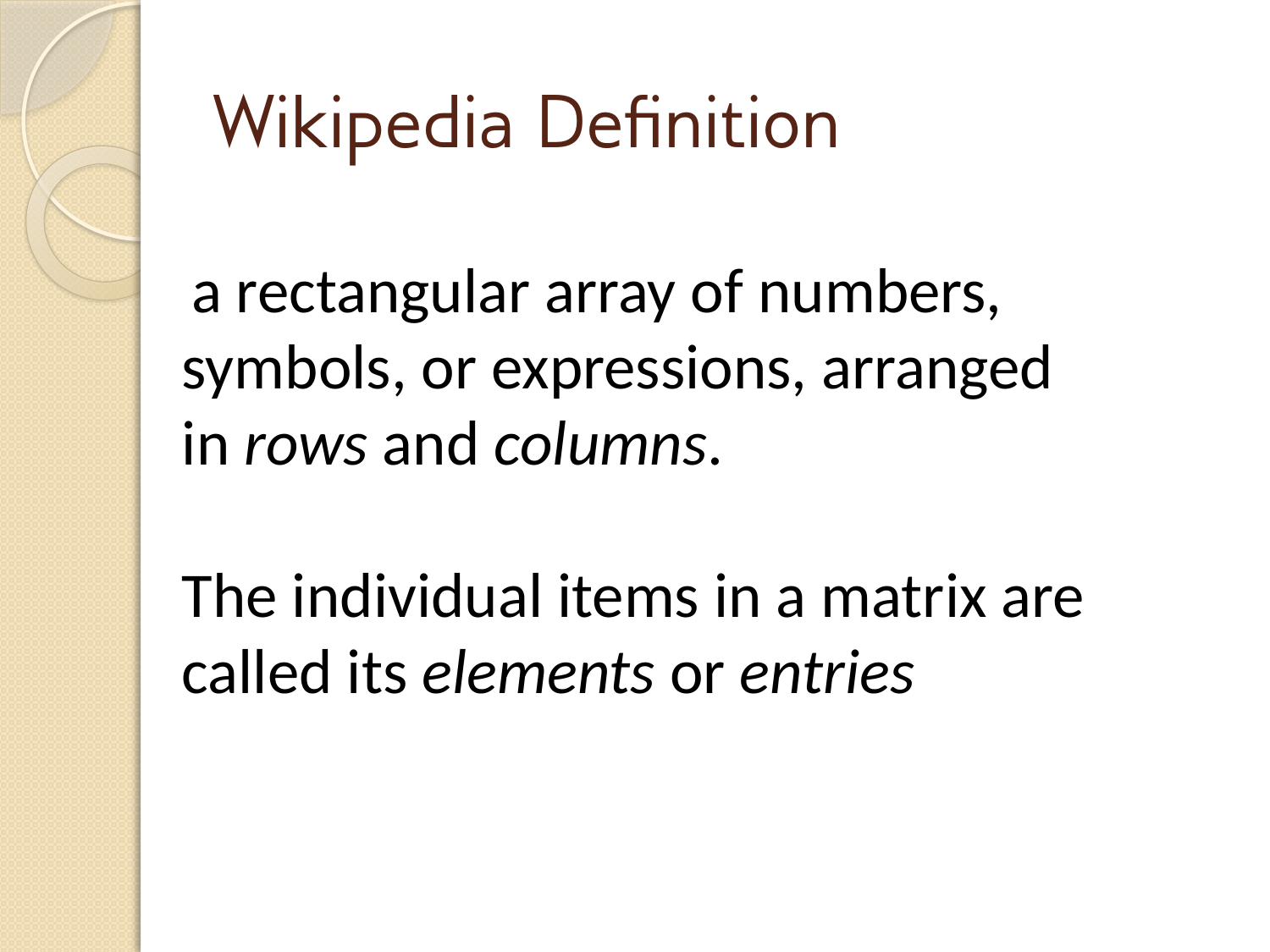

# Wikipedia Definition
 a rectangular array of numbers, symbols, or expressions, arranged in rows and columns.

The individual items in a matrix are called its elements or entries